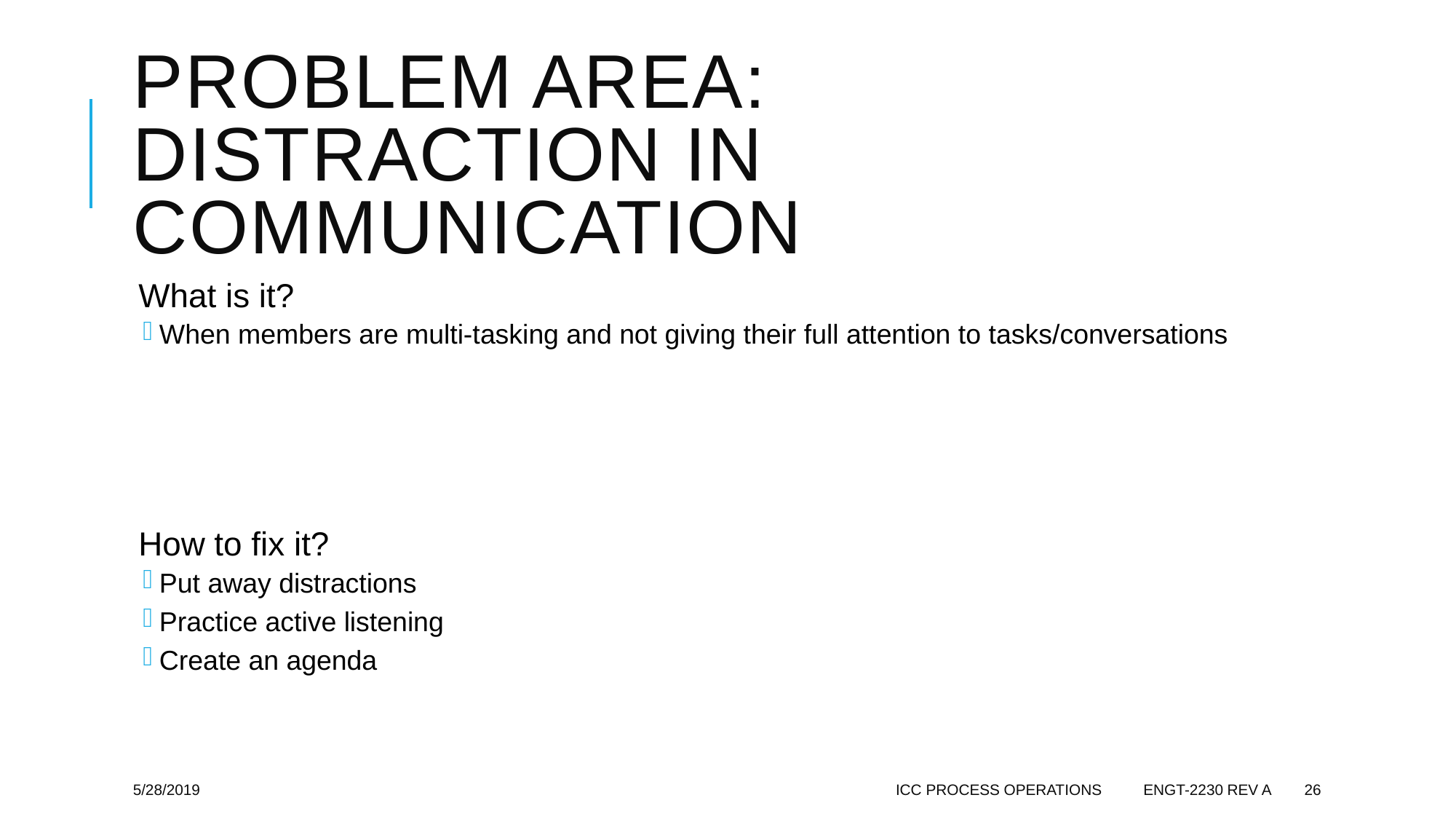

# Problem Area: Distraction in communication
What is it?
When members are multi-tasking and not giving their full attention to tasks/conversations

How to fix it?
Put away distractions
Practice active listening
Create an agenda
5/28/2019
ICC Process Operations          ENGT-2230 Rev A
26